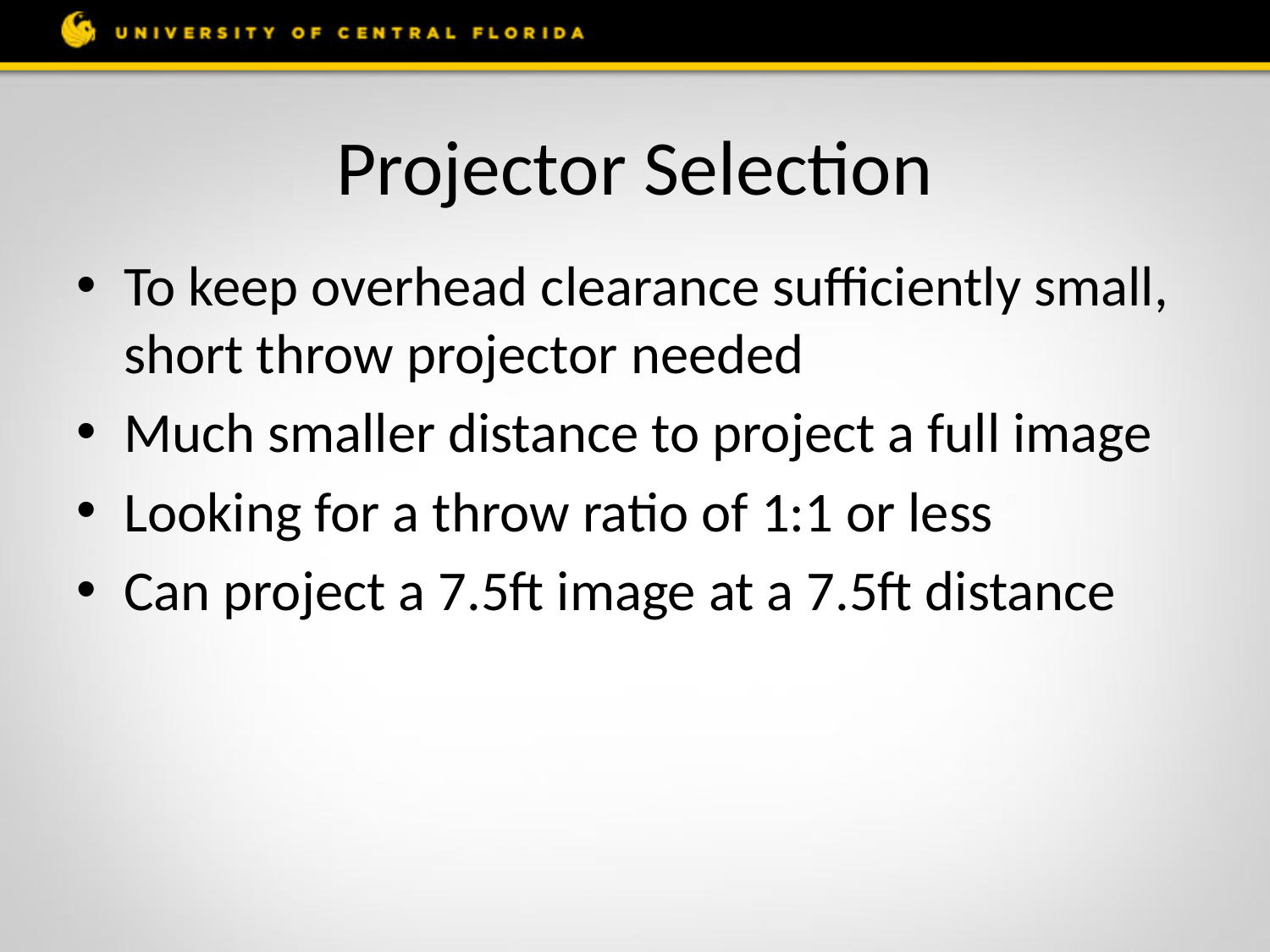

# Projector Selection
To keep overhead clearance sufficiently small, short throw projector needed
Much smaller distance to project a full image
Looking for a throw ratio of 1:1 or less
Can project a 7.5ft image at a 7.5ft distance